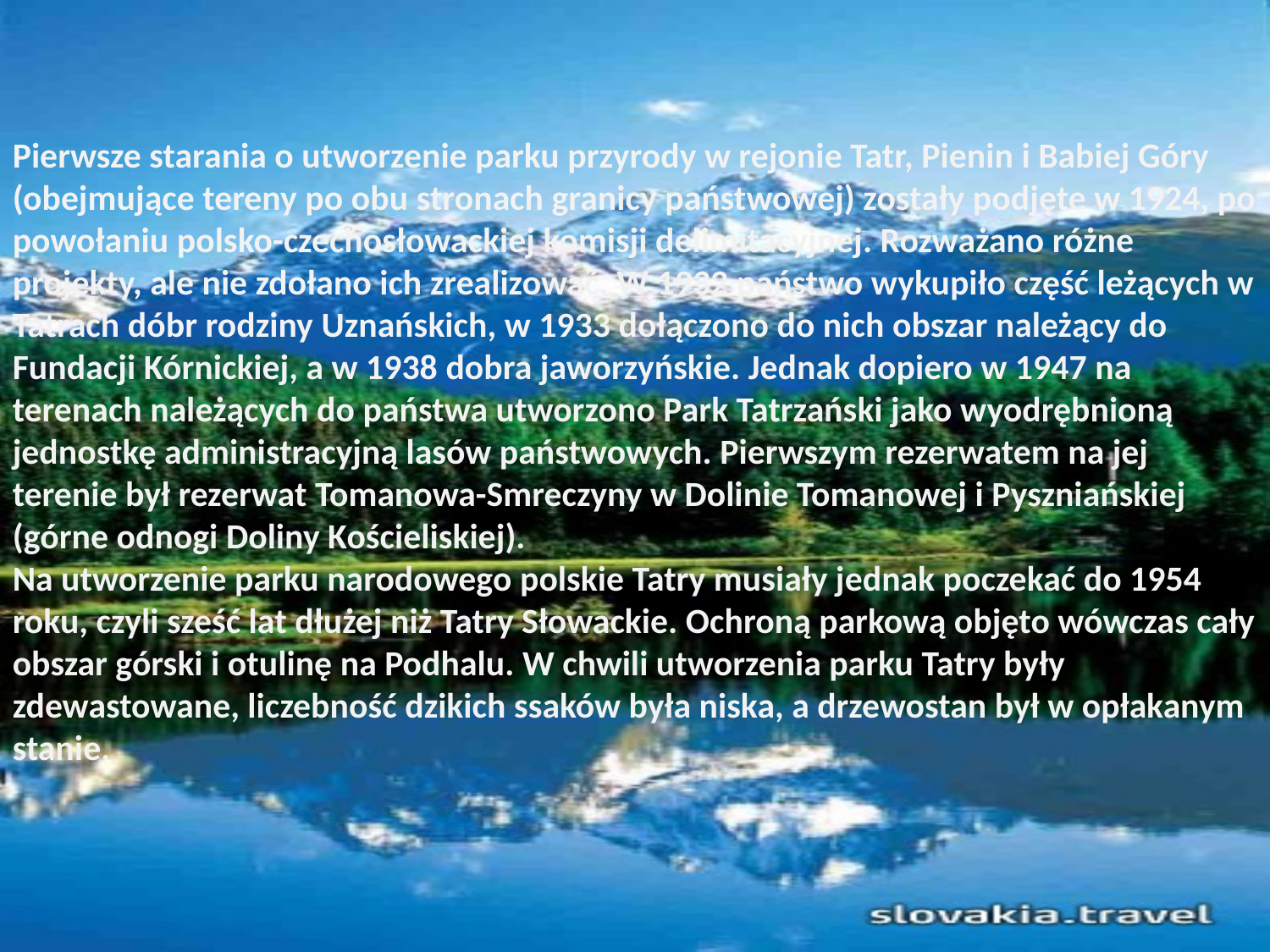

Pierwsze starania o utworzenie parku przyrody w rejonie Tatr, Pienin i Babiej Góry (obejmujące tereny po obu stronach granicy państwowej) zostały podjęte w 1924, po powołaniu polsko-czechosłowackiej komisji delimitacyjnej. Rozważano różne projekty, ale nie zdołano ich zrealizować. W 1932 państwo wykupiło część leżących w Tatrach dóbr rodziny Uznańskich, w 1933 dołączono do nich obszar należący do Fundacji Kórnickiej, a w 1938 dobra jaworzyńskie. Jednak dopiero w 1947 na terenach należących do państwa utworzono Park Tatrzański jako wyodrębnioną jednostkę administracyjną lasów państwowych. Pierwszym rezerwatem na jej terenie był rezerwat Tomanowa-Smreczyny w Dolinie Tomanowej i Pyszniańskiej (górne odnogi Doliny Kościeliskiej).
Na utworzenie parku narodowego polskie Tatry musiały jednak poczekać do 1954 roku, czyli sześć lat dłużej niż Tatry Słowackie. Ochroną parkową objęto wówczas cały obszar górski i otulinę na Podhalu. W chwili utworzenia parku Tatry były zdewastowane, liczebność dzikich ssaków była niska, a drzewostan był w opłakanym stanie.